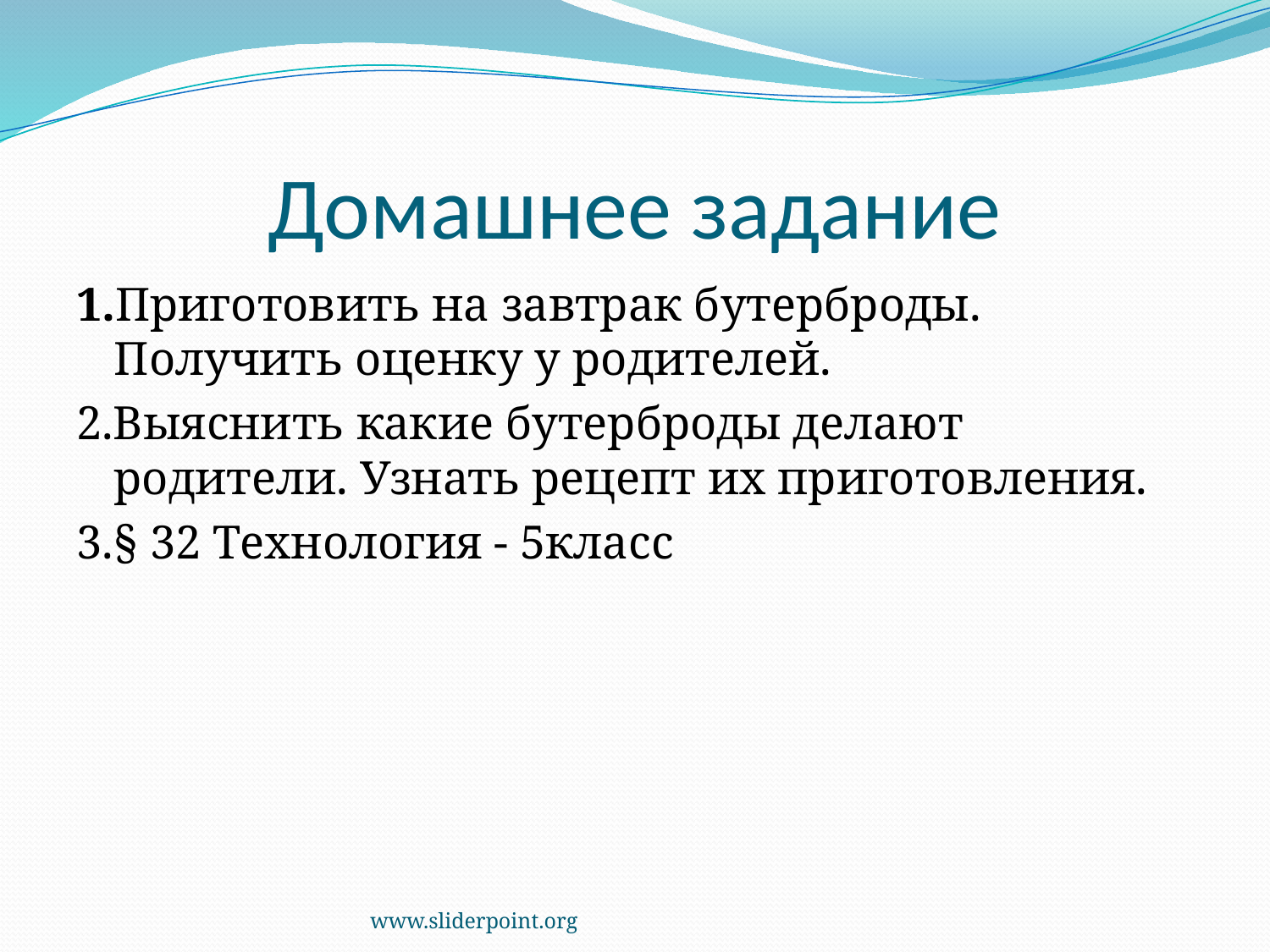

# Домашнее задание
1.Приготовить на завтрак бутерброды. Получить оценку у родителей.
2.Выяснить какие бутерброды делают  родители. Узнать рецепт их приготовления.
3.§ 32 Технология - 5класс

www.sliderpoint.org